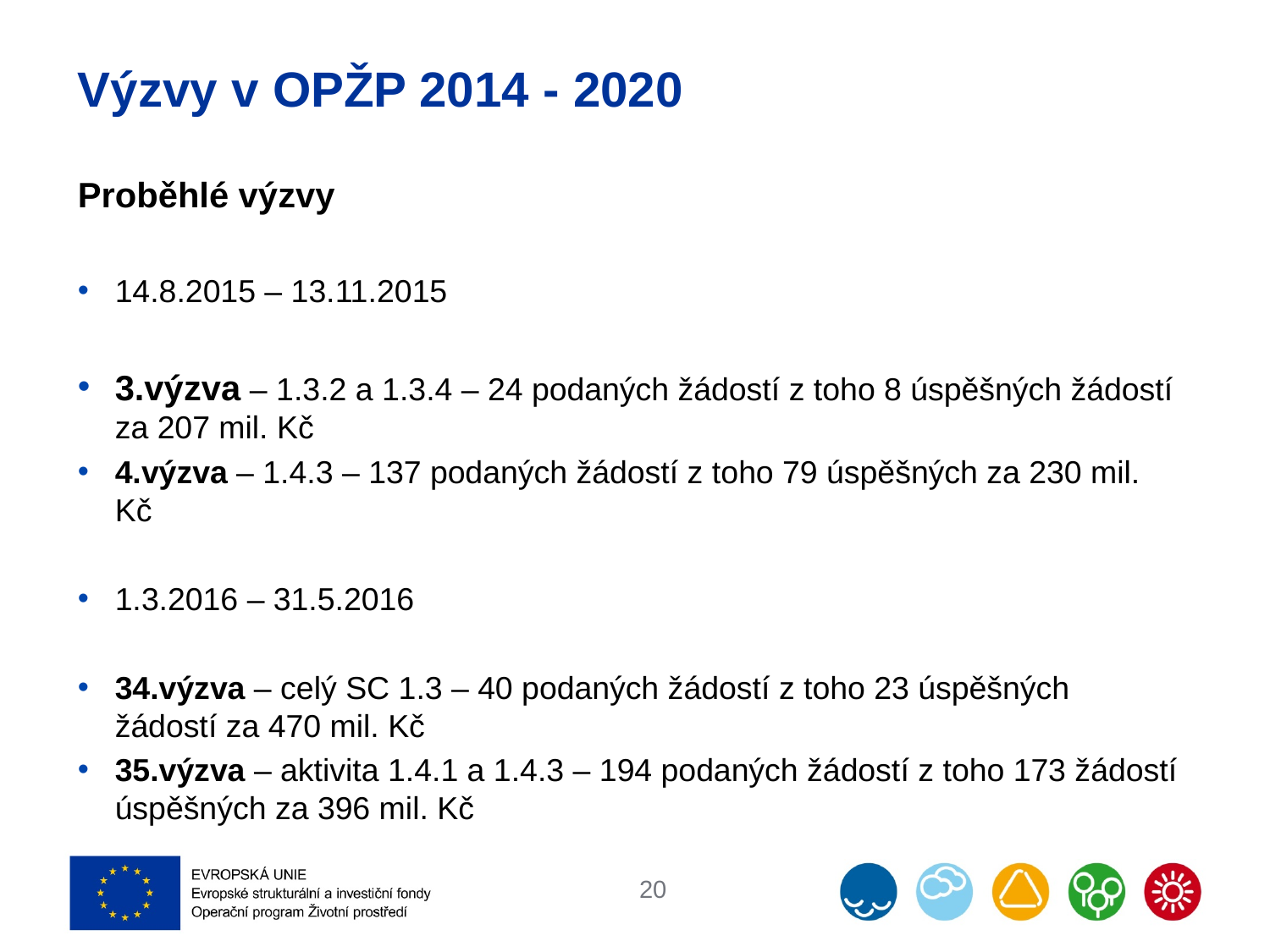

# Výzvy v OPŽP 2014 - 2020
Proběhlé výzvy

14.8.2015 – 13.11.2015

3.výzva – 1.3.2 a 1.3.4 – 24 podaných žádostí z toho 8 úspěšných žádostí za 207 mil. Kč
4.výzva – 1.4.3 – 137 podaných žádostí z toho 79 úspěšných za 230 mil. Kč

1.3.2016 – 31.5.2016

34.výzva – celý SC 1.3 – 40 podaných žádostí z toho 23 úspěšných žádostí za 470 mil. Kč
35.výzva – aktivita 1.4.1 a 1.4.3 – 194 podaných žádostí z toho 173 žádostí úspěšných za 396 mil. Kč

20